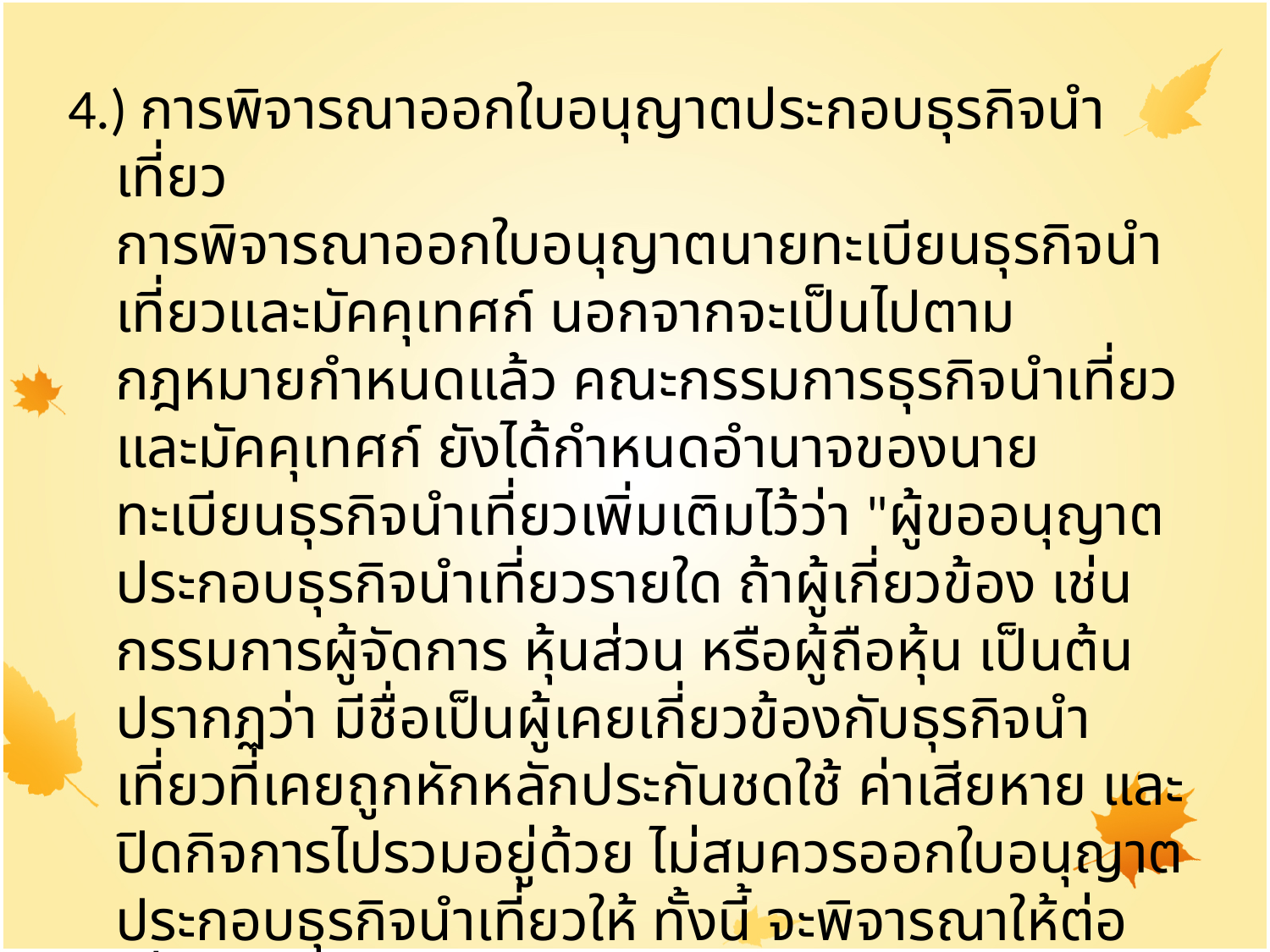

4.) การพิจารณาออกใบอนุญาตประกอบธุรกิจนำเที่ยว
การพิจารณาออกใบอนุญาตนายทะเบียนธุรกิจนำเที่ยวและมัคคุเทศก์ นอกจากจะเป็นไปตามกฎหมายกำหนดแล้ว คณะกรรมการธุรกิจนำเที่ยวและมัคคุเทศก์ ยังได้กำหนดอำนาจของนายทะเบียนธุรกิจนำเที่ยวเพิ่มเติมไว้ว่า "ผู้ขออนุญาตประกอบธุรกิจนำเที่ยวรายใด ถ้าผู้เกี่ยวข้อง เช่น กรรมการผู้จัดการ หุ้นส่วน หรือผู้ถือหุ้น เป็นต้น ปรากฏว่า มีชื่อเป็นผู้เคยเกี่ยวข้องกับธุรกิจนำเที่ยวที่เคยถูกหักหลักประกันชดใช้ ค่าเสียหาย และปิดกิจการไปรวมอยู่ด้วย ไม่สมควรออกใบอนุญาตประกอบธุรกิจนำเที่ยวให้ ทั้งนี้ จะพิจารณาให้ต่อเมื่อระยะเวลาได้ล่วงเลยไปแล้ว 3 ปี"